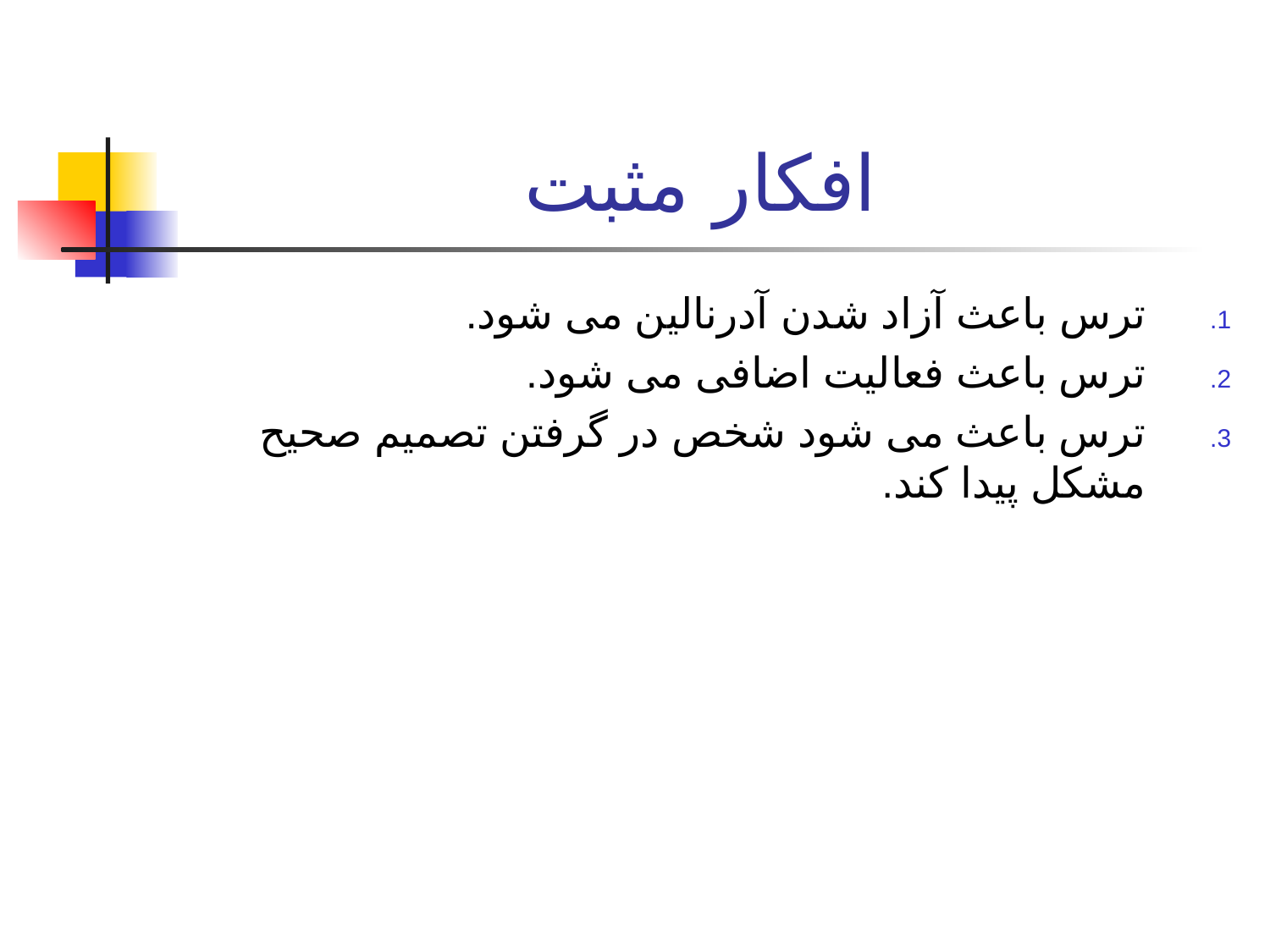

# افکار مثبت
ترس باعث آزاد شدن آدرنالین می شود.
ترس باعث فعالیت اضافی می شود.
ترس باعث می شود شخص در گرفتن تصمیم صحیح مشکل پیدا کند.